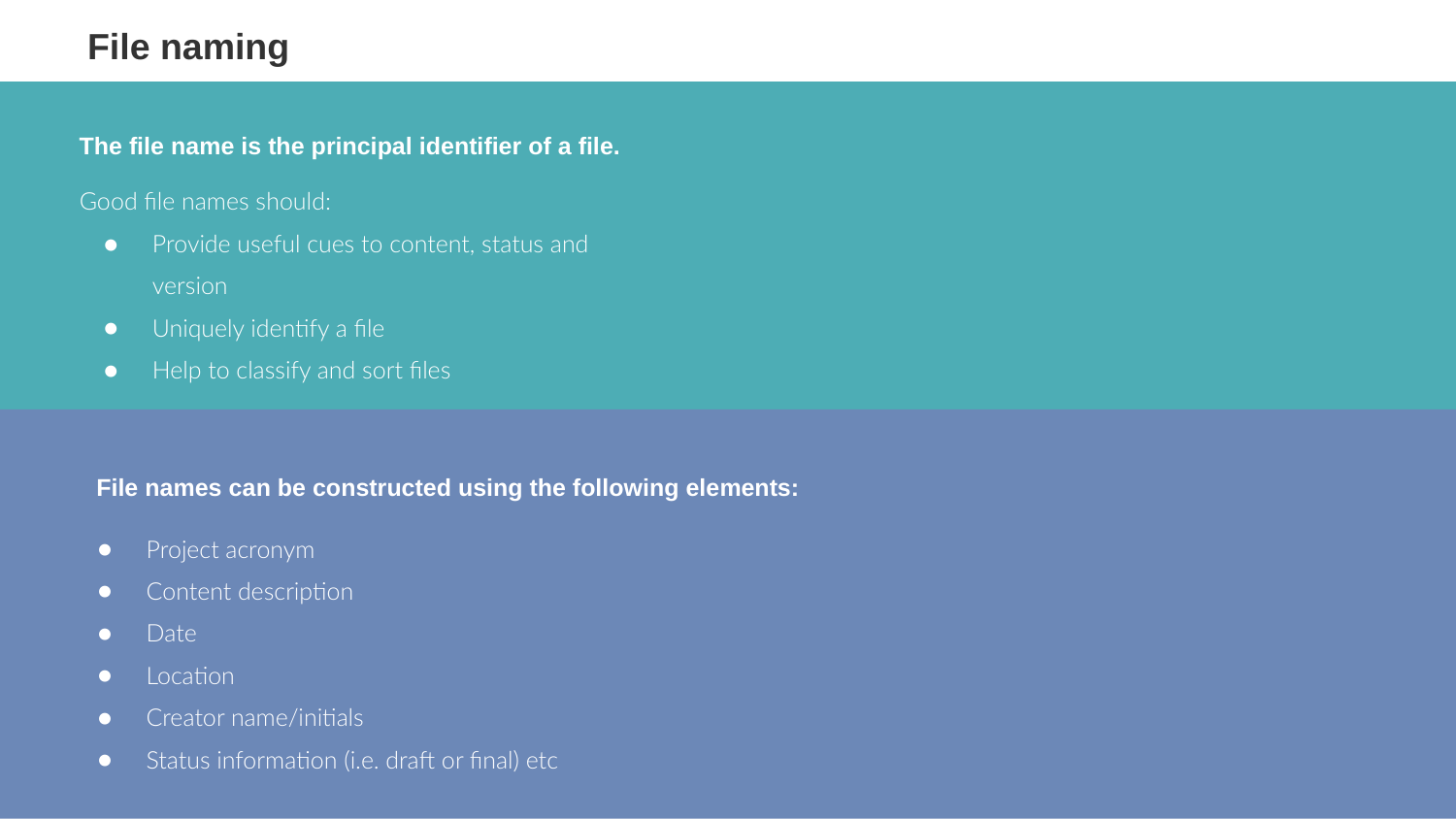

File naming

The file name is the principal identifier of a file.

Good file names should:
Provide useful cues to content, status and version
Uniquely identify a file
Help to classify and sort files

File names can be constructed using the following elements:

Project acronym
Content description
Date
Location
Creator name/initials
Status information (i.e. draft or final) etc